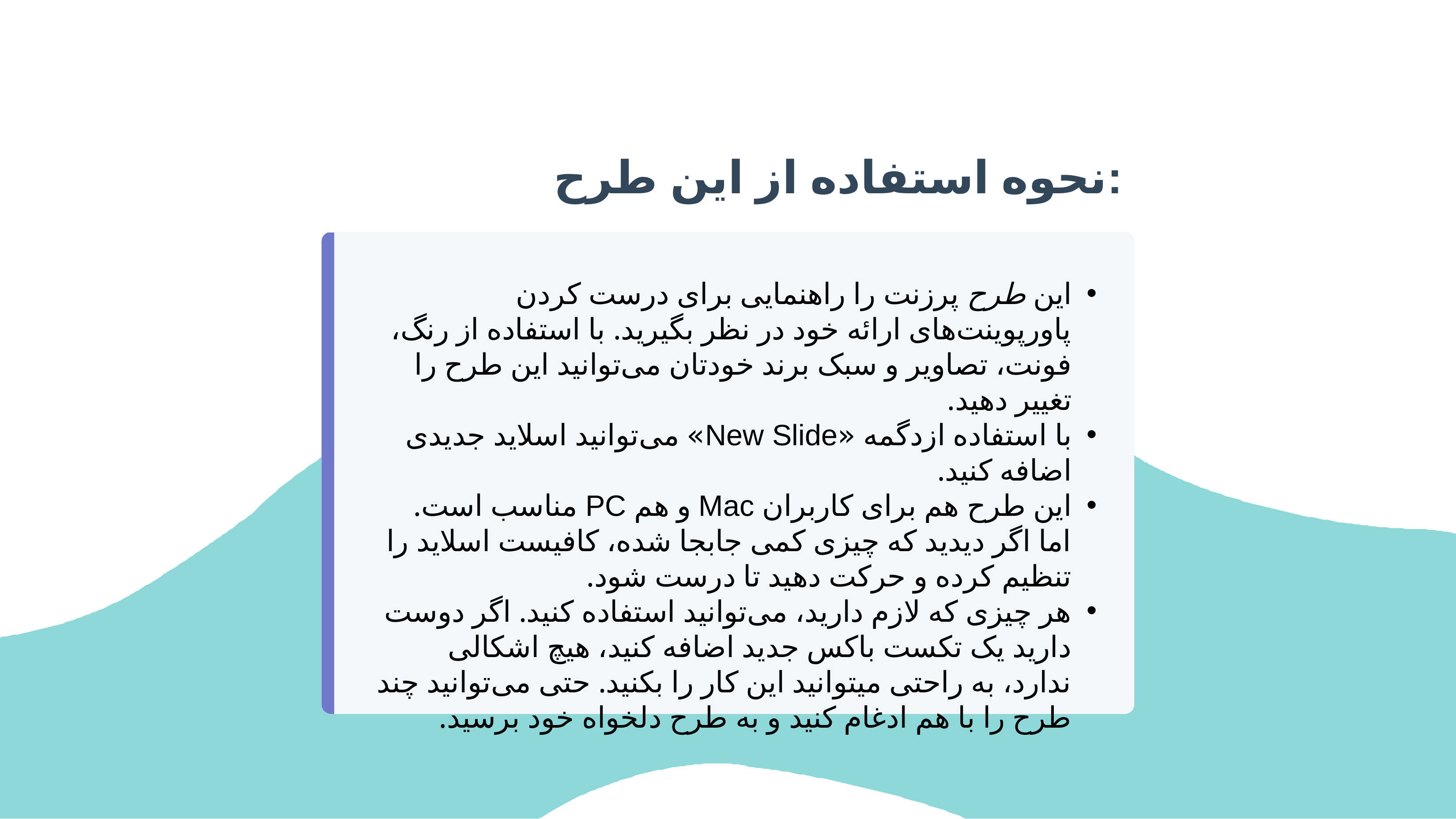

# نحوه استفاده از این طرح:

این طرح پرزنت را راهنمایی برای درست کردن پاورپوینت‌های ارائه خود در نظر بگیرید. با استفاده از رنگ‌، فونت، تصاویر و سبک برند خودتان می‌توانید این طرح را تغییر دهید.
با استفاده ازدگمه «New Slide» می‌توانید اسلاید جدیدی اضافه کنید.
این طرح هم برای کاربران Mac و هم PC مناسب است. اما اگر دیدید که چیزی کمی جابجا شده، کافیست اسلاید را تنظیم کرده و حرکت دهید تا درست شود.
هر چیزی که لازم دارید، می‌توانید استفاده کنید. اگر دوست دارید یک تکست باکس جدید اضافه کنید، هیچ اشکالی ندارد، به راحتی میتوانید این کار را بکنید. حتی می‌توانید چند طرح را با هم ادغام کنید و به طرح دلخواه خود برسید.